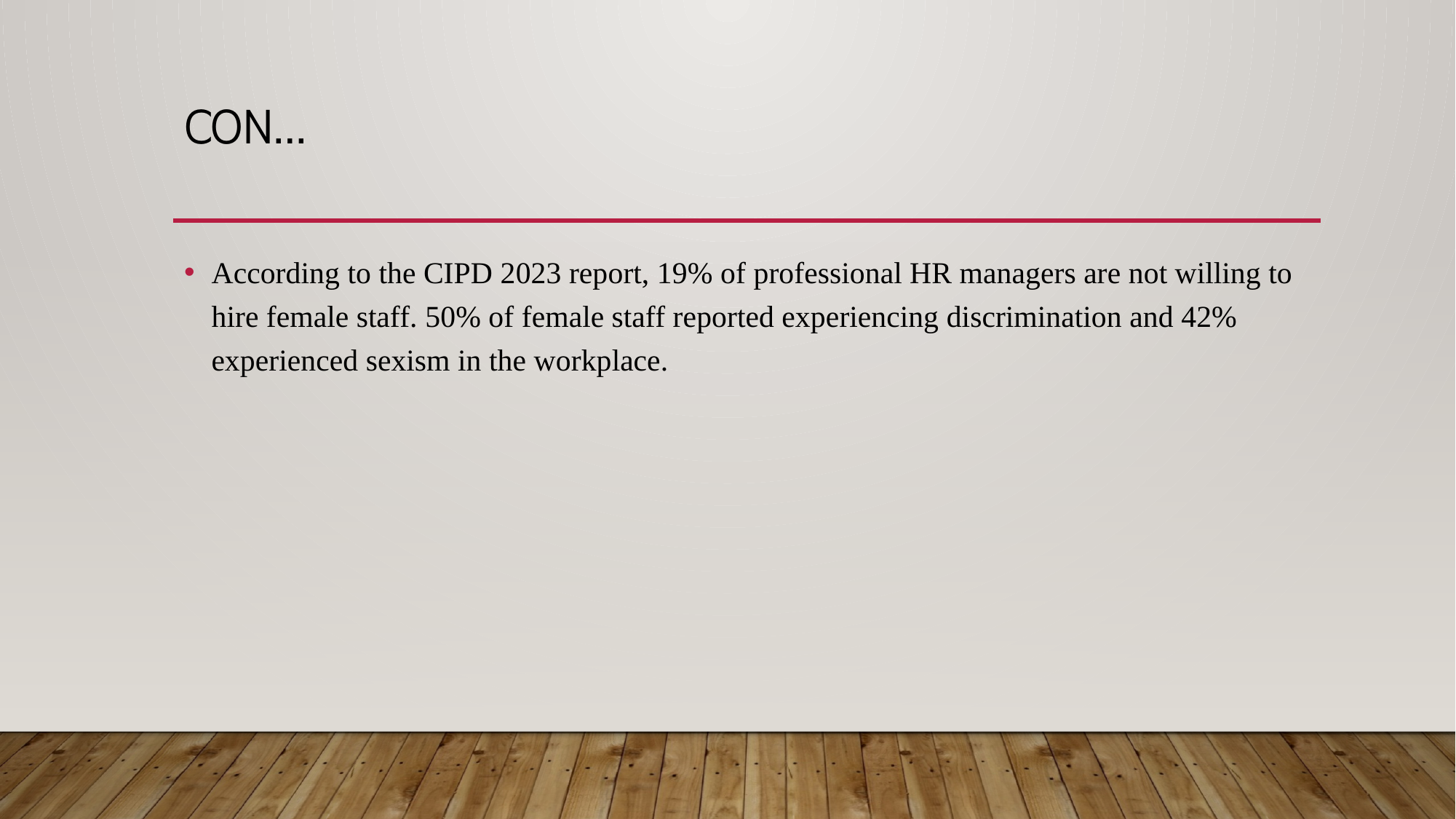

# Con…
According to the CIPD 2023 report, 19% of professional HR managers are not willing to hire female staff. 50% of female staff reported experiencing discrimination and 42% experienced sexism in the workplace.